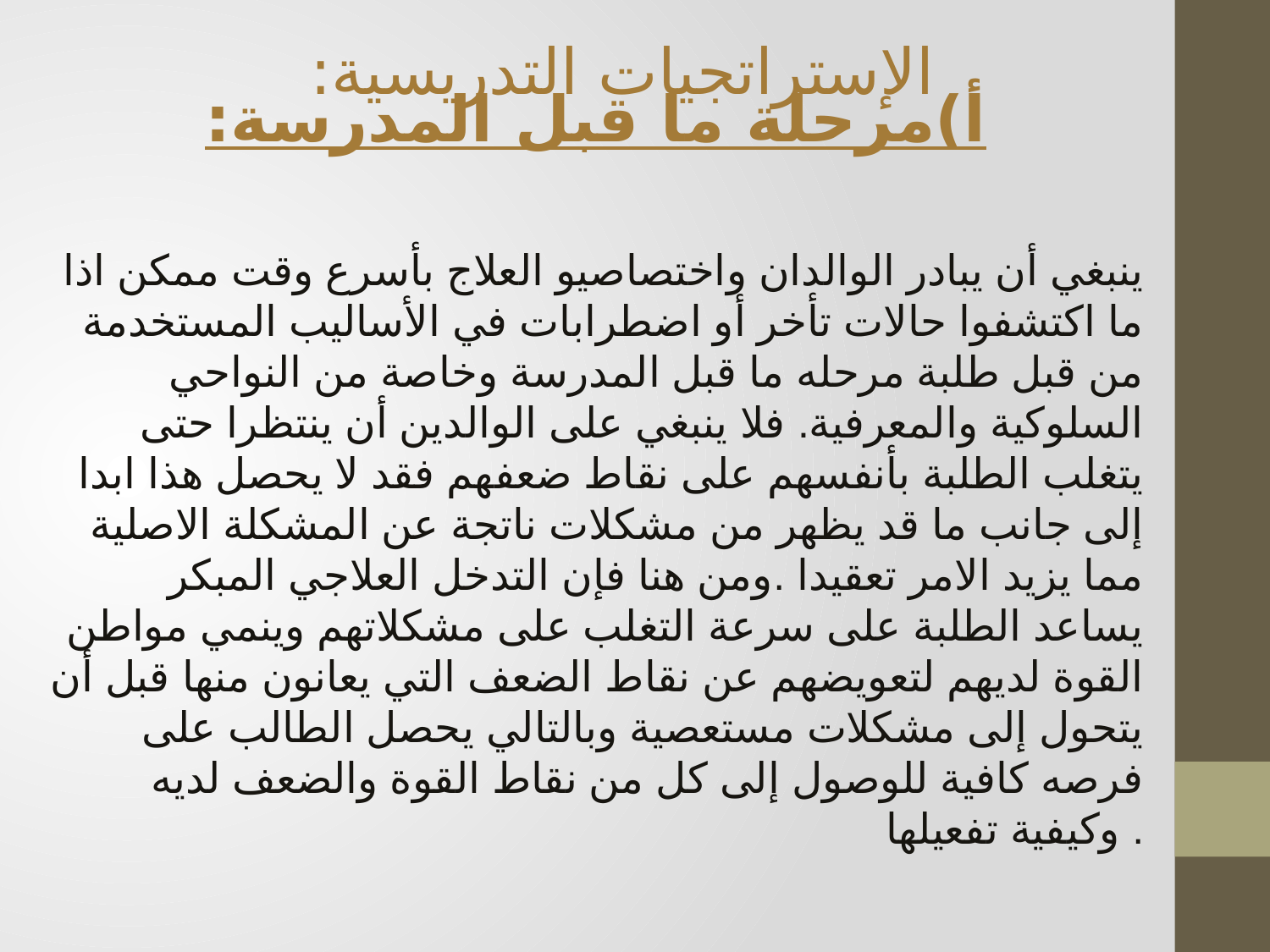

الإستراتجيات التدريسية:

أ)مرحلة ما قبل المدرسة:

ينبغي أن يبادر الوالدان واختصاصيو العلاج بأسرع وقت ممكن اذا ما اكتشفوا حالات تأخر أو اضطرابات في الأساليب المستخدمة من قبل طلبة مرحله ما قبل المدرسة وخاصة من النواحي السلوكية والمعرفية. فلا ينبغي على الوالدين أن ينتظرا حتى يتغلب الطلبة بأنفسهم على نقاط ضعفهم فقد لا يحصل هذا ابدا إلى جانب ما قد يظهر من مشكلات ناتجة عن المشكلة الاصلية مما يزيد الامر تعقيدا .ومن هنا فإن التدخل العلاجي المبكر يساعد الطلبة على سرعة التغلب على مشكلاتهم وينمي مواطن القوة لديهم لتعويضهم عن نقاط الضعف التي يعانون منها قبل أن يتحول إلى مشكلات مستعصية وبالتالي يحصل الطالب على فرصه كافية للوصول إلى كل من نقاط القوة والضعف لديه وكيفية تفعيلها .